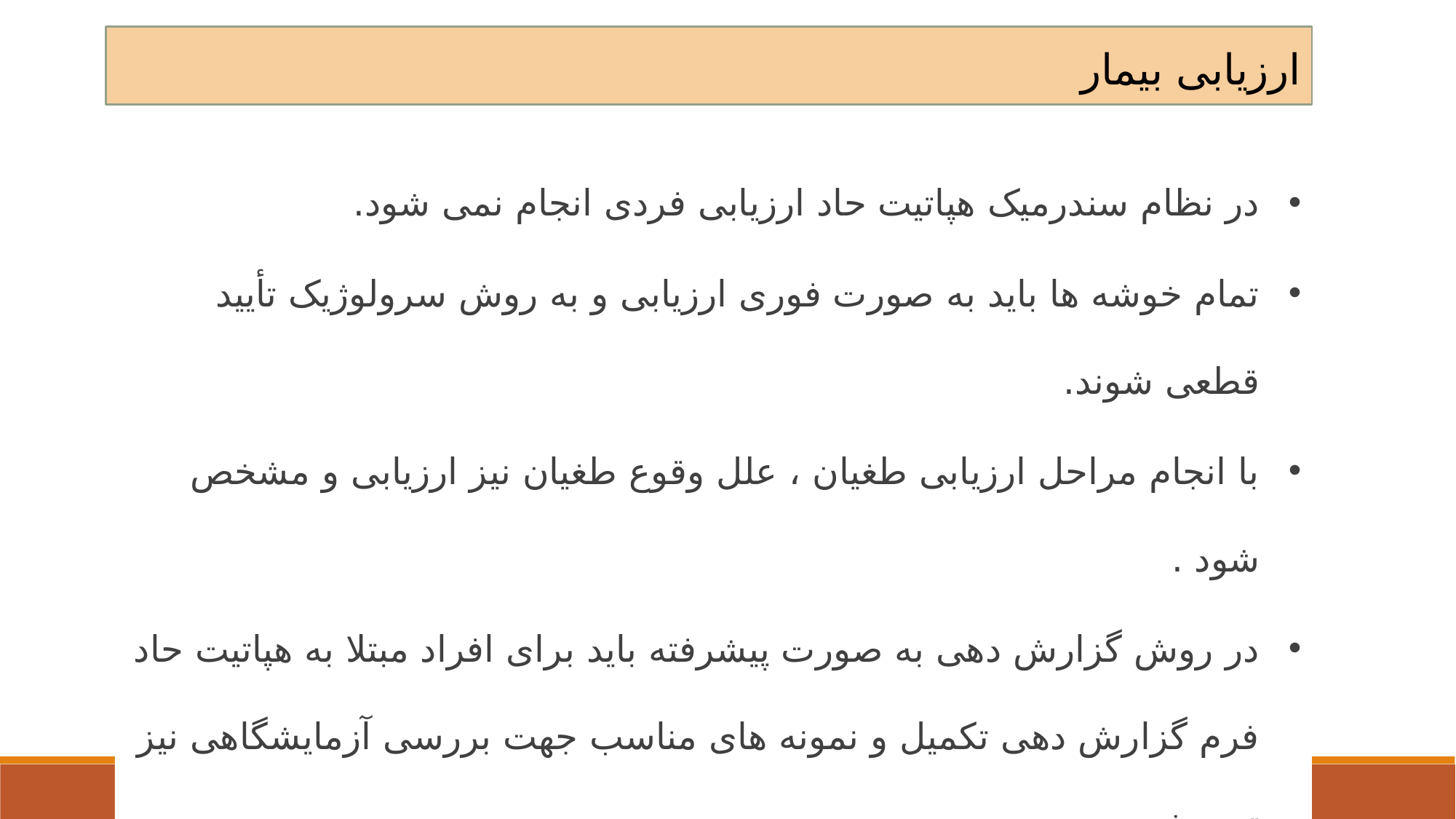

ارزیابی بیمار
در نظام سندرمیک هپاتیت حاد ارزیابی فردی انجام نمی شود.
تمام خوشه ها باید به صورت فوری ارزیابی و به روش سرولوژیک تأیید قطعی شوند.
با انجام مراحل ارزیابی طغیان ، علل وقوع طغیان نیز ارزیابی و مشخص شود .
در روش گزارش دهی به صورت پیشرفته باید برای افراد مبتلا به هپاتیت حاد فرم گزارش دهی تکمیل و نمونه های مناسب جهت بررسی آزمایشگاهی نیز تهیه شود.